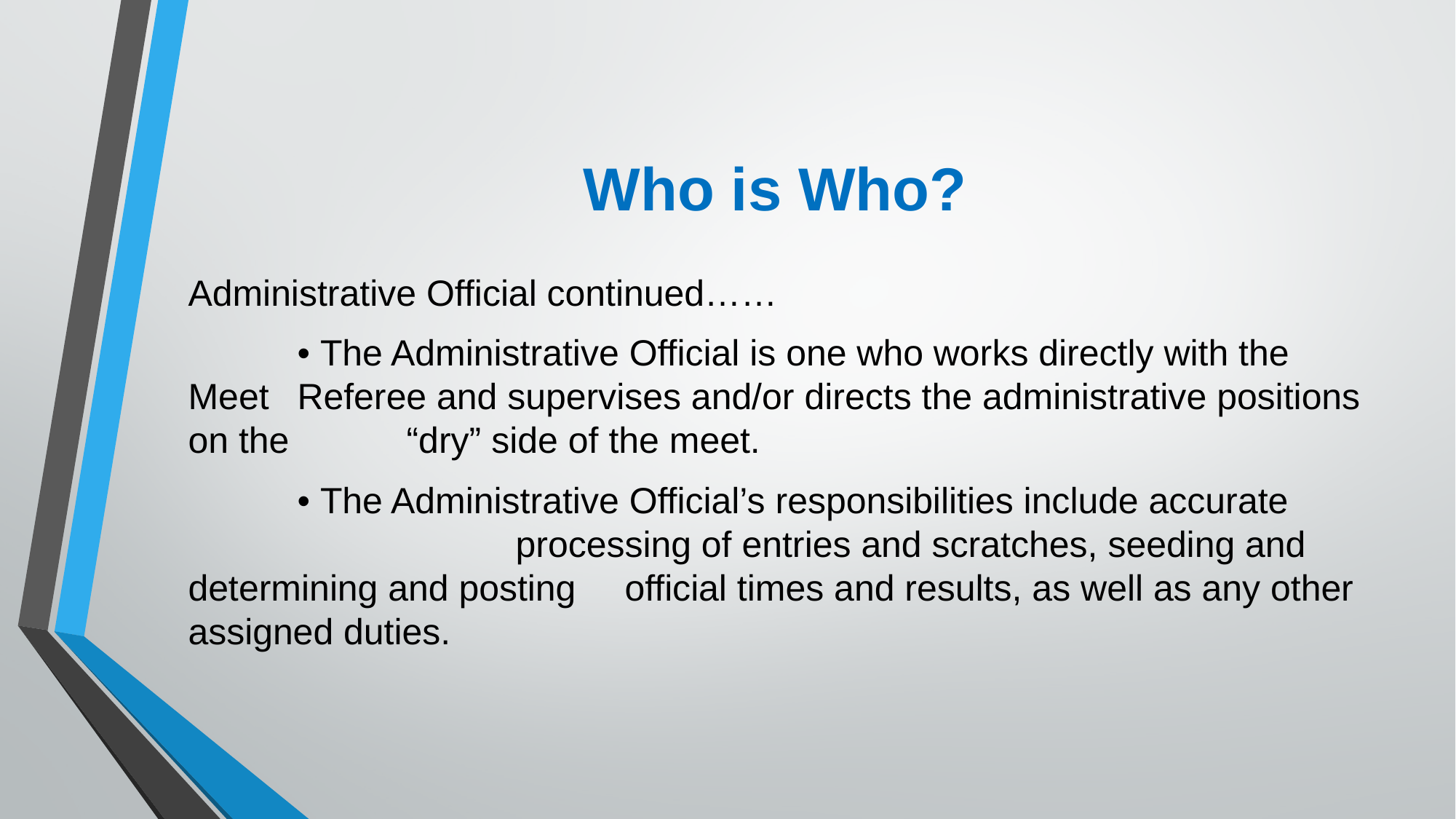

# Who is Who?
Administrative Official continued……
	• The Administrative Official is one who works directly with the Meet 	Referee and supervises and/or directs the administrative positions on the 	“dry” side of the meet.
	• The Administrative Official’s responsibilities include accurate 	   	    	processing of entries and scratches, seeding and determining and posting 	official times and results, as well as any other assigned duties.